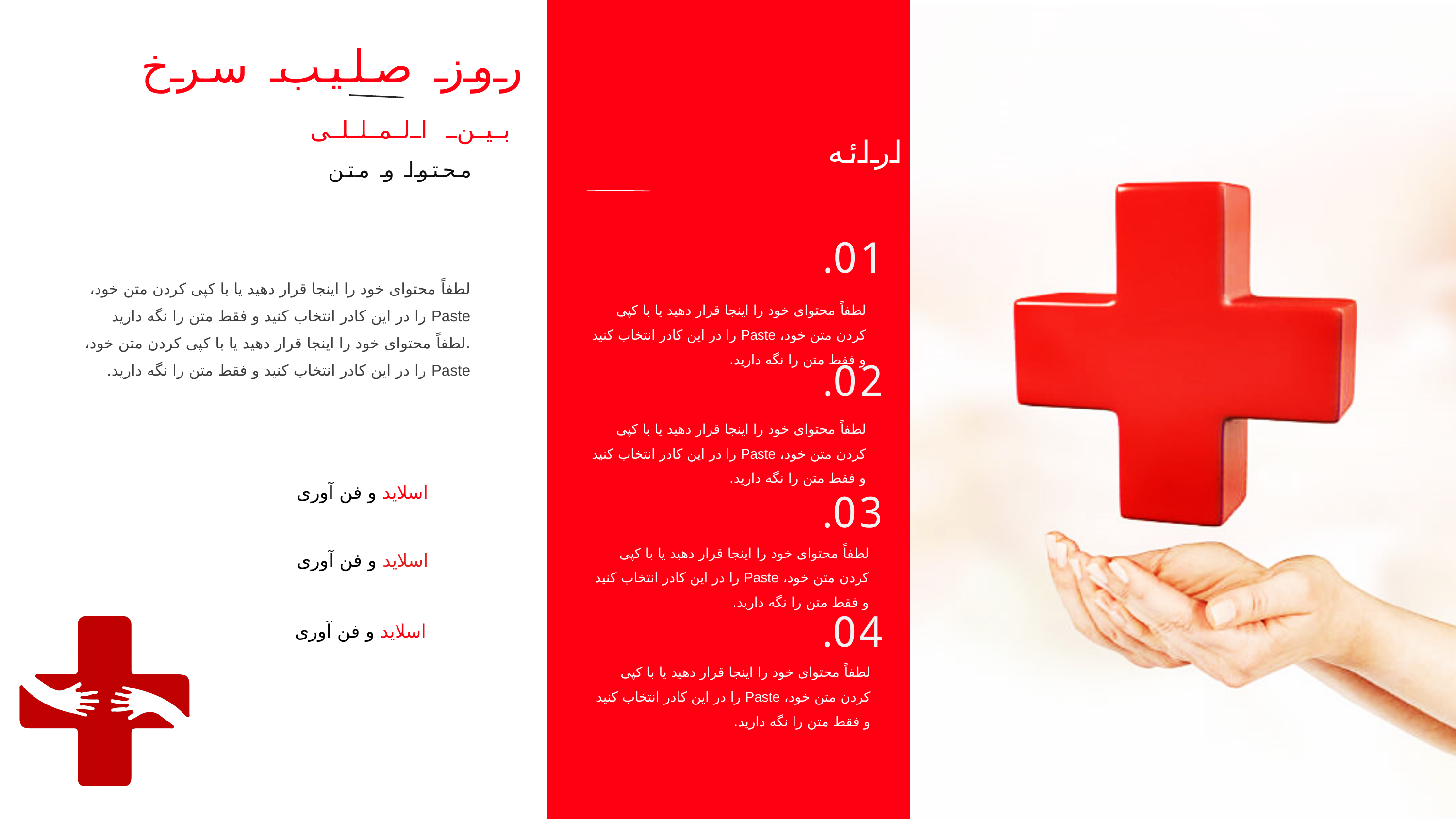

روز صلیب سرخ

بین المللی
ارائه
محتوا و متن

01.
لطفاً محتوای خود را اینجا قرار دهید یا با کپی کردن متن خود، Paste را در این کادر انتخاب کنید و فقط متن را نگه دارید
.لطفاً محتوای خود را اینجا قرار دهید یا با کپی کردن متن خود، Paste را در این کادر انتخاب کنید و فقط متن را نگه دارید.
لطفاً محتوای خود را اینجا قرار دهید یا با کپی کردن متن خود، Paste را در این کادر انتخاب کنید و فقط متن را نگه دارید.
02.
لطفاً محتوای خود را اینجا قرار دهید یا با کپی کردن متن خود، Paste را در این کادر انتخاب کنید و فقط متن را نگه دارید.

01
اسلاید و فن آوری
03.
لطفاً محتوای خود را اینجا قرار دهید یا با کپی کردن متن خود، Paste را در این کادر انتخاب کنید و فقط متن را نگه دارید.

02
اسلاید و فن آوری
04.

03
اسلاید و فن آوری
لطفاً محتوای خود را اینجا قرار دهید یا با کپی کردن متن خود، Paste را در این کادر انتخاب کنید و فقط متن را نگه دارید.